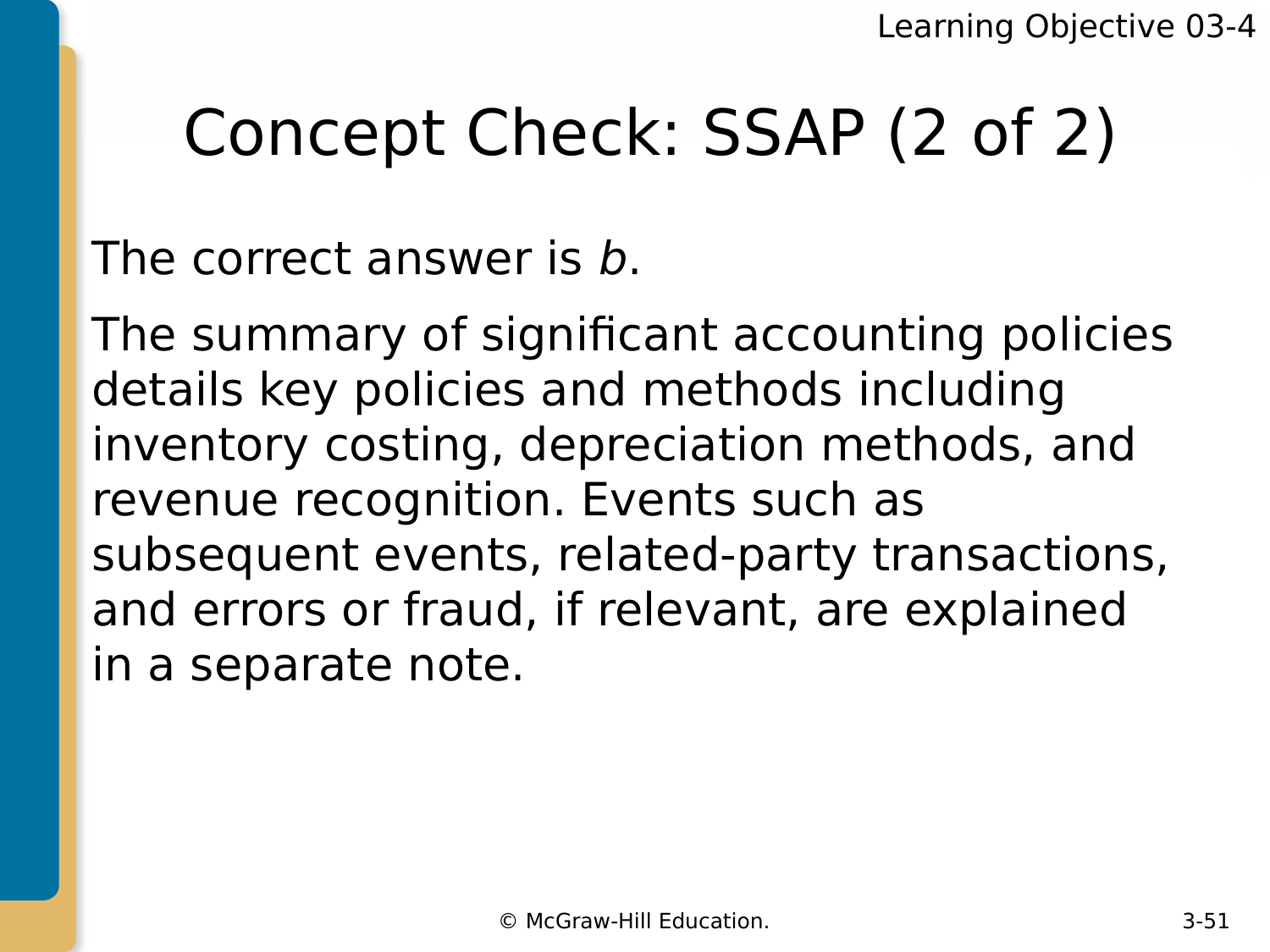

Learning Objective 03-4
# Concept Check: SSAP (2 of 2)
The correct answer is b.
The summary of significant accounting policies details key policies and methods including inventory costing, depreciation methods, and revenue recognition. Events such as subsequent events, related-party transactions, and errors or fraud, if relevant, are explained in a separate note.